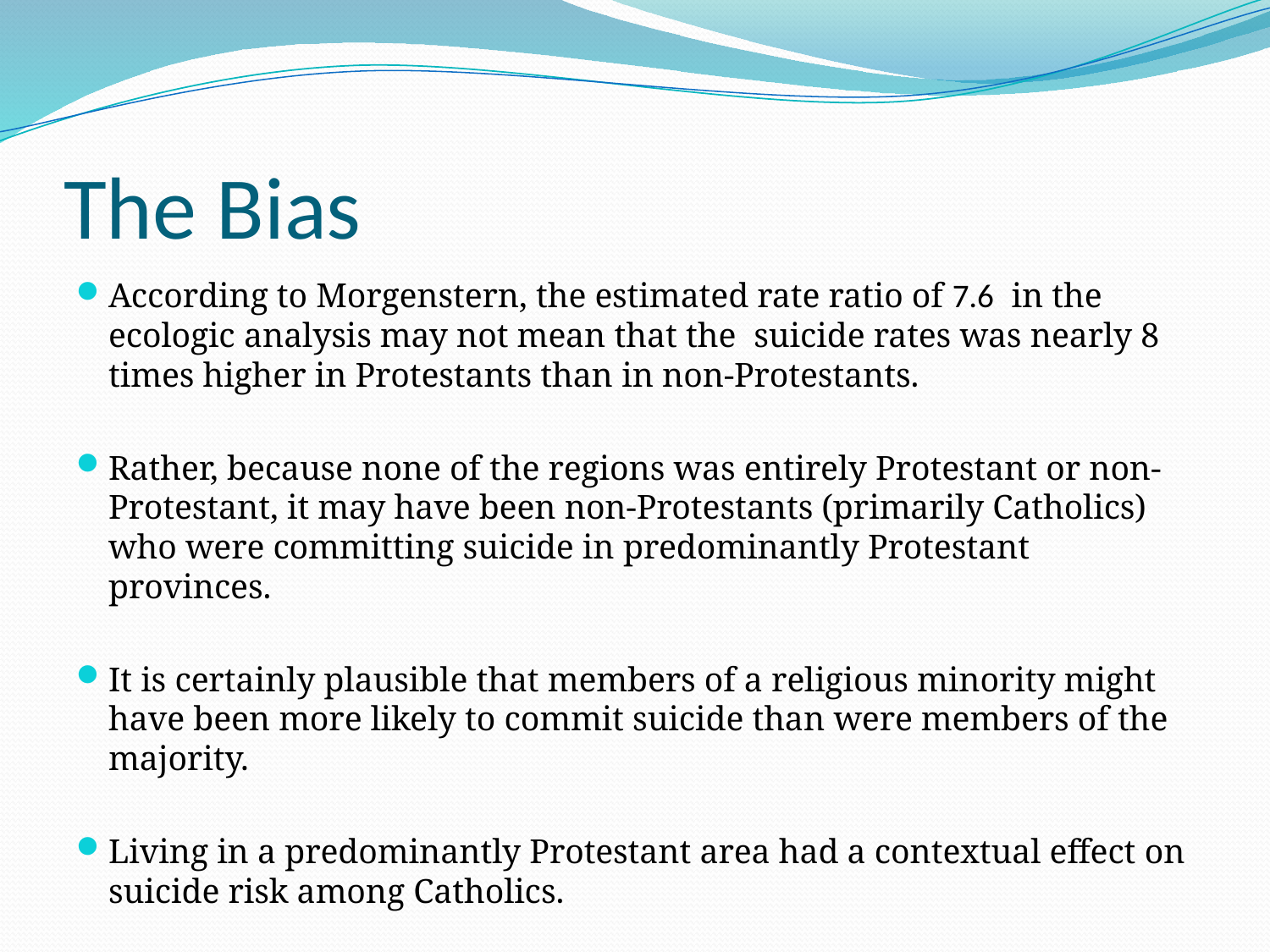

# The Bias
According to Morgenstern, the estimated rate ratio of 7.6  in the ecologic analysis may not mean that the  suicide rates was nearly 8 times higher in Protestants than in non-Protestants.

Rather, because none of the regions was entirely Protestant or non-Protestant, it may have been non-Protestants (primarily Catholics) who were committing suicide in predominantly Protestant provinces.

It is certainly plausible that members of a religious minority might have been more likely to commit suicide than were members of the majority.

Living in a predominantly Protestant area had a contextual effect on suicide risk among Catholics.